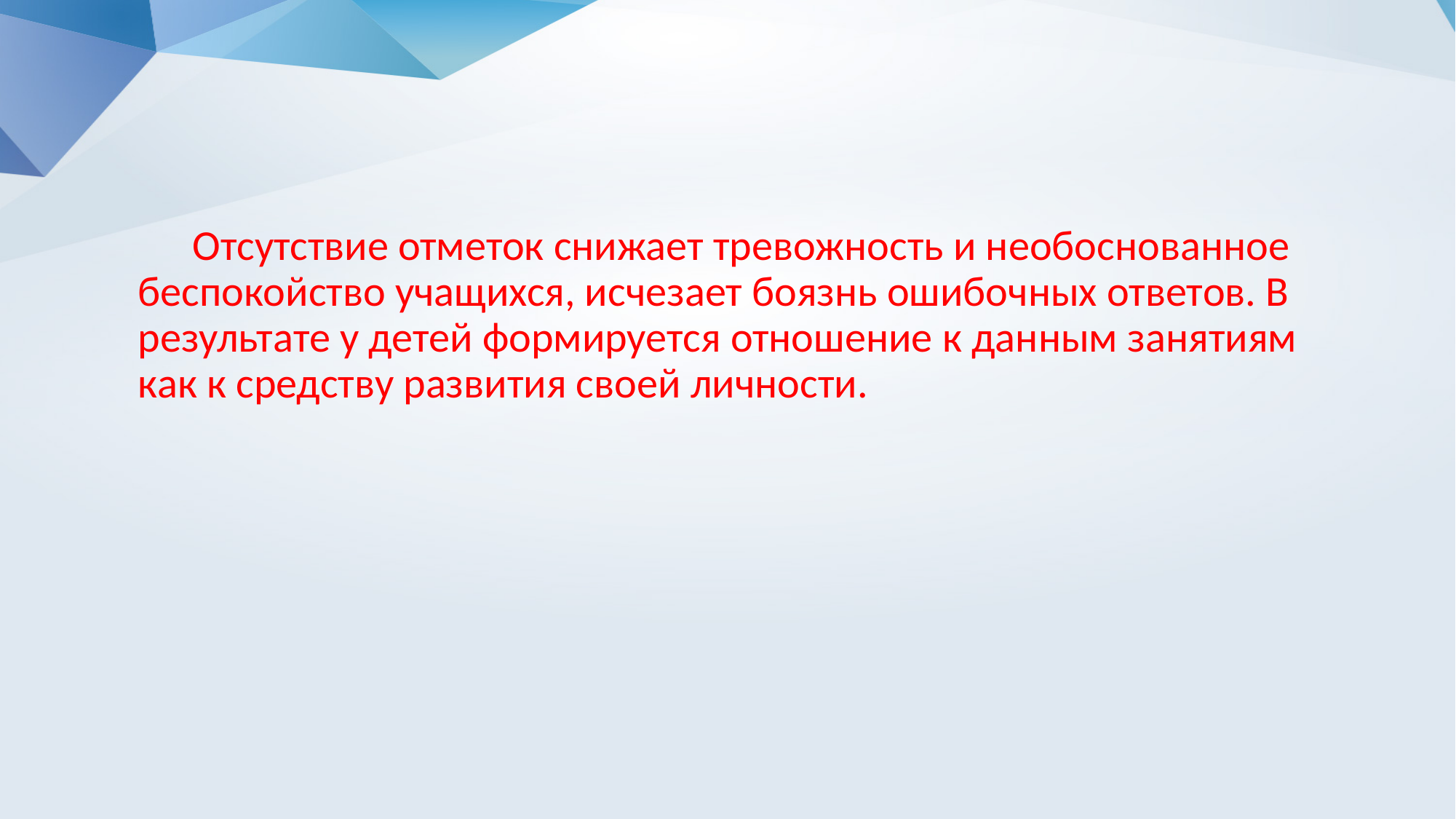

Отсутствие отметок снижает тревожность и необоснованное беспокойство учащихся, исчезает боязнь ошибочных ответов. В результате у детей формируется отношение к данным занятиям как к средству развития своей личности.